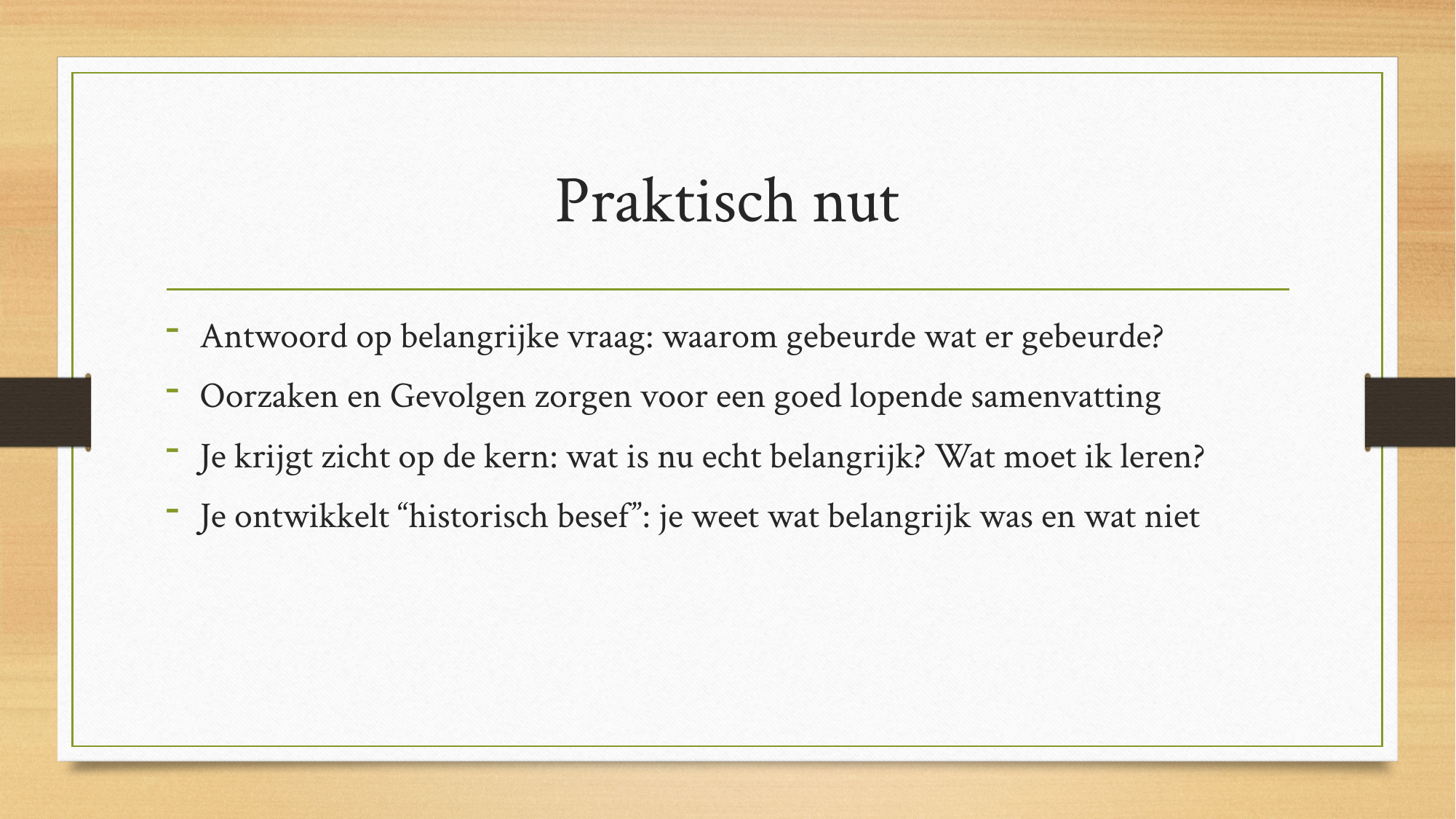

# Praktisch nut
Antwoord op belangrijke vraag: waarom gebeurde wat er gebeurde?
Oorzaken en Gevolgen zorgen voor een goed lopende samenvatting
Je krijgt zicht op de kern: wat is nu echt belangrijk? Wat moet ik leren?
Je ontwikkelt “historisch besef”: je weet wat belangrijk was en wat niet